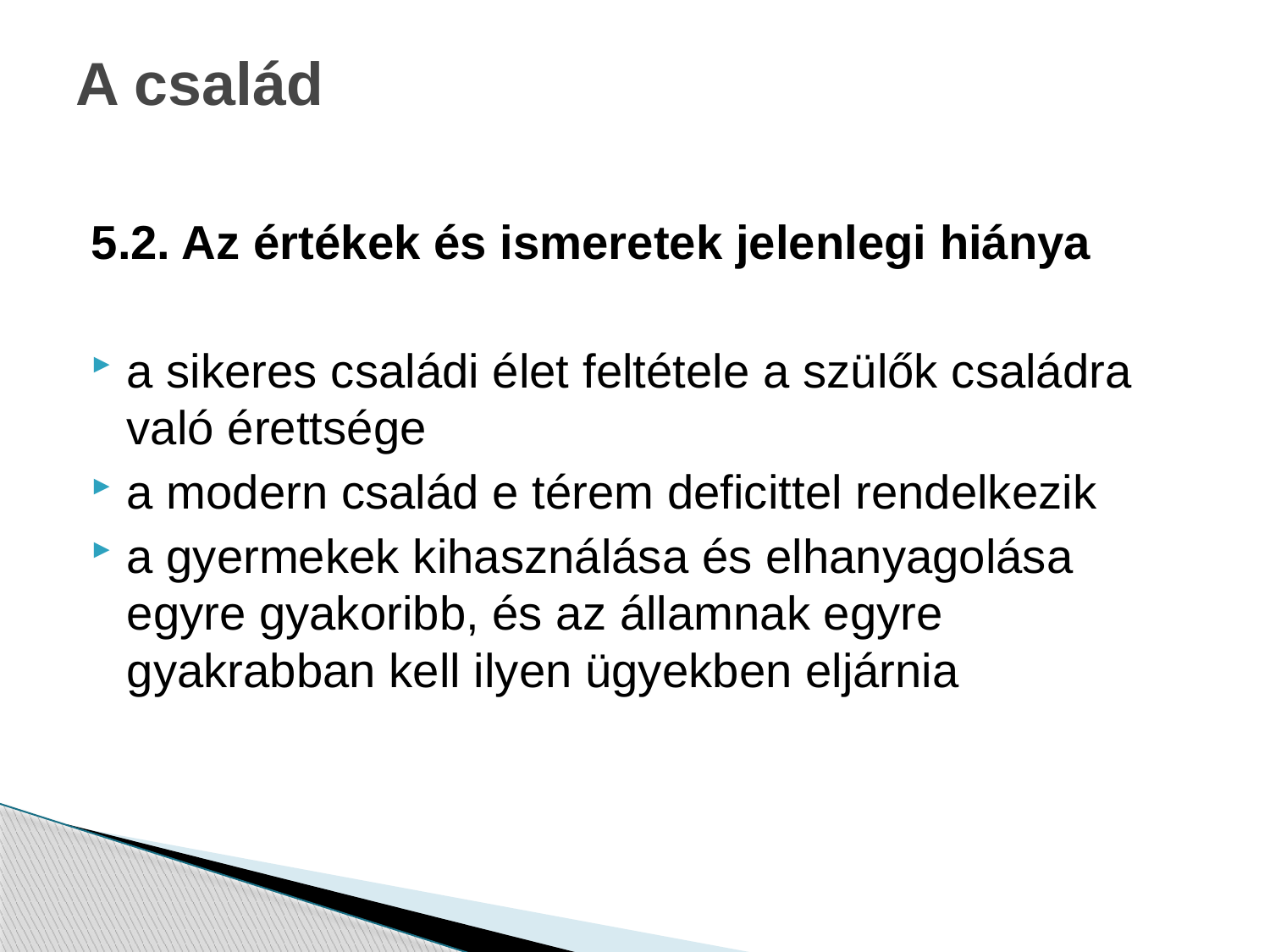

# A család
5.2. Az értékek és ismeretek jelenlegi hiánya

a sikeres családi élet feltétele a szülők családra való érettsége
a modern család e térem deficittel rendelkezik
a gyermekek kihasználása és elhanyagolása egyre gyakoribb, és az államnak egyre gyakrabban kell ilyen ügyekben eljárnia